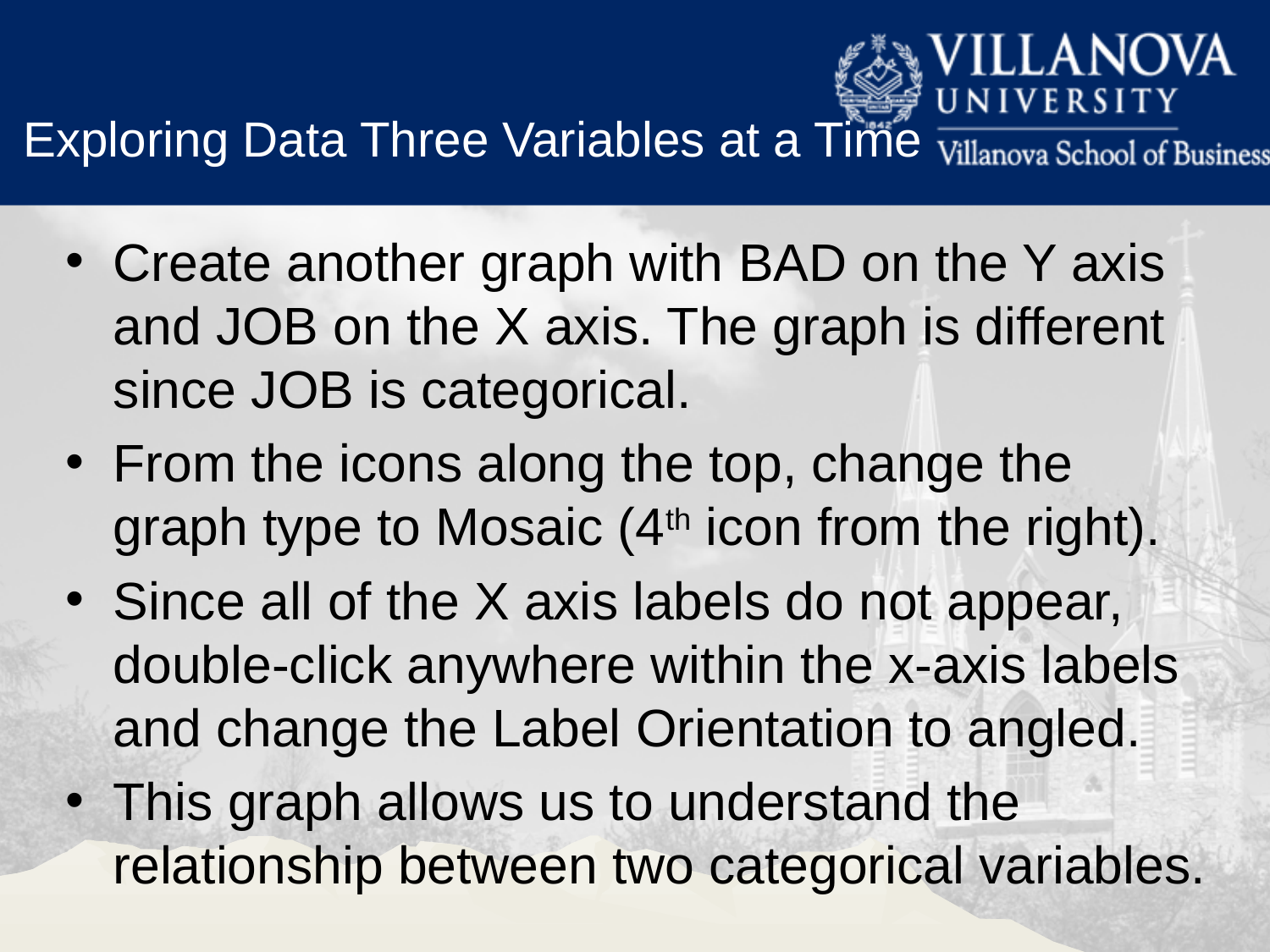

Exploring Data Three Variables at a Time
Create another graph with BAD on the Y axis and JOB on the X axis. The graph is different since JOB is categorical.
From the icons along the top, change the graph type to Mosaic (4th icon from the right).
Since all of the X axis labels do not appear, double-click anywhere within the x-axis labels and change the Label Orientation to angled.
This graph allows us to understand the relationship between two categorical variables.